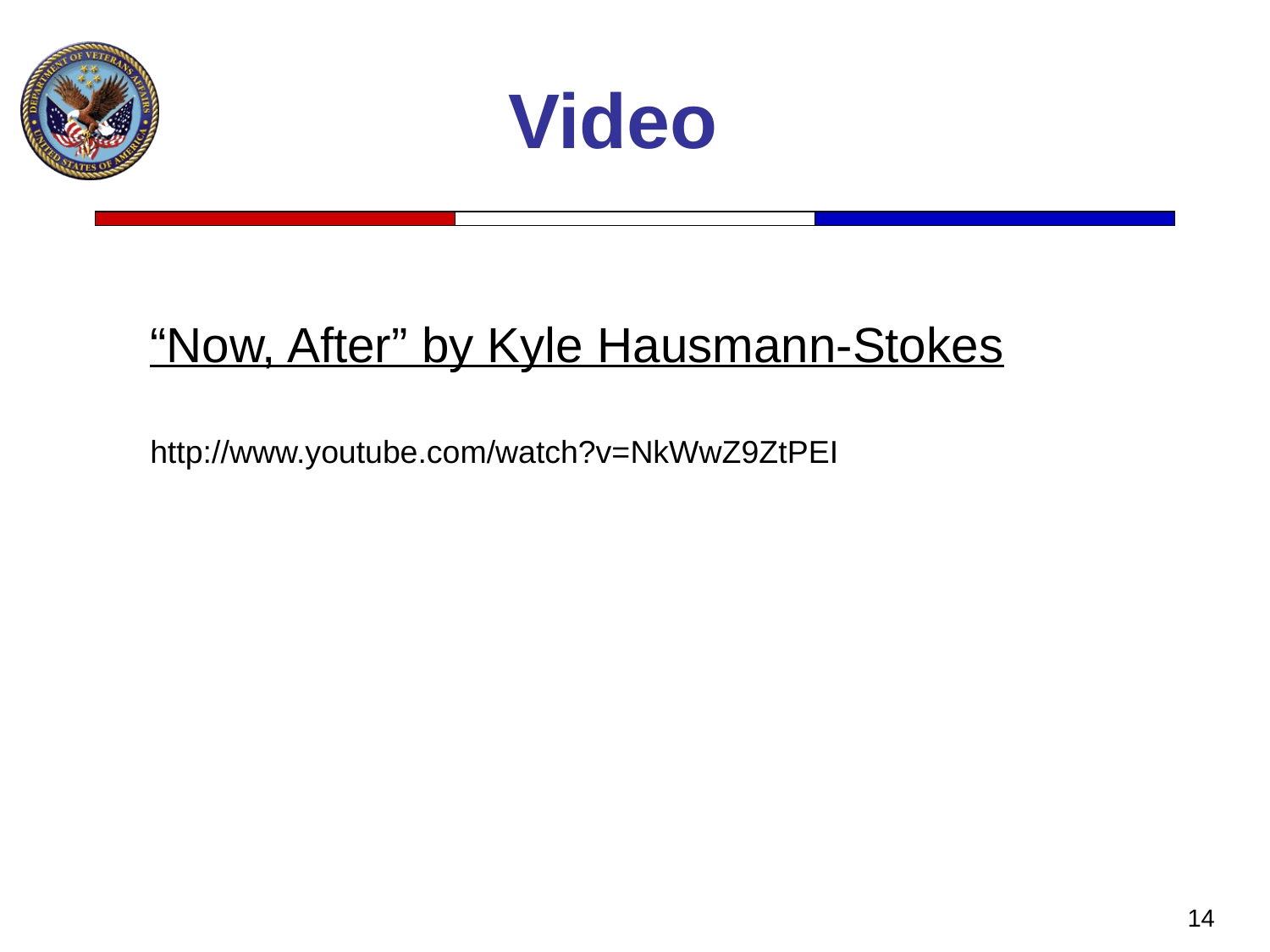

# Video
“Now, After” by Kyle Hausmann-Stokes

http://www.youtube.com/watch?v=NkWwZ9ZtPEI
14